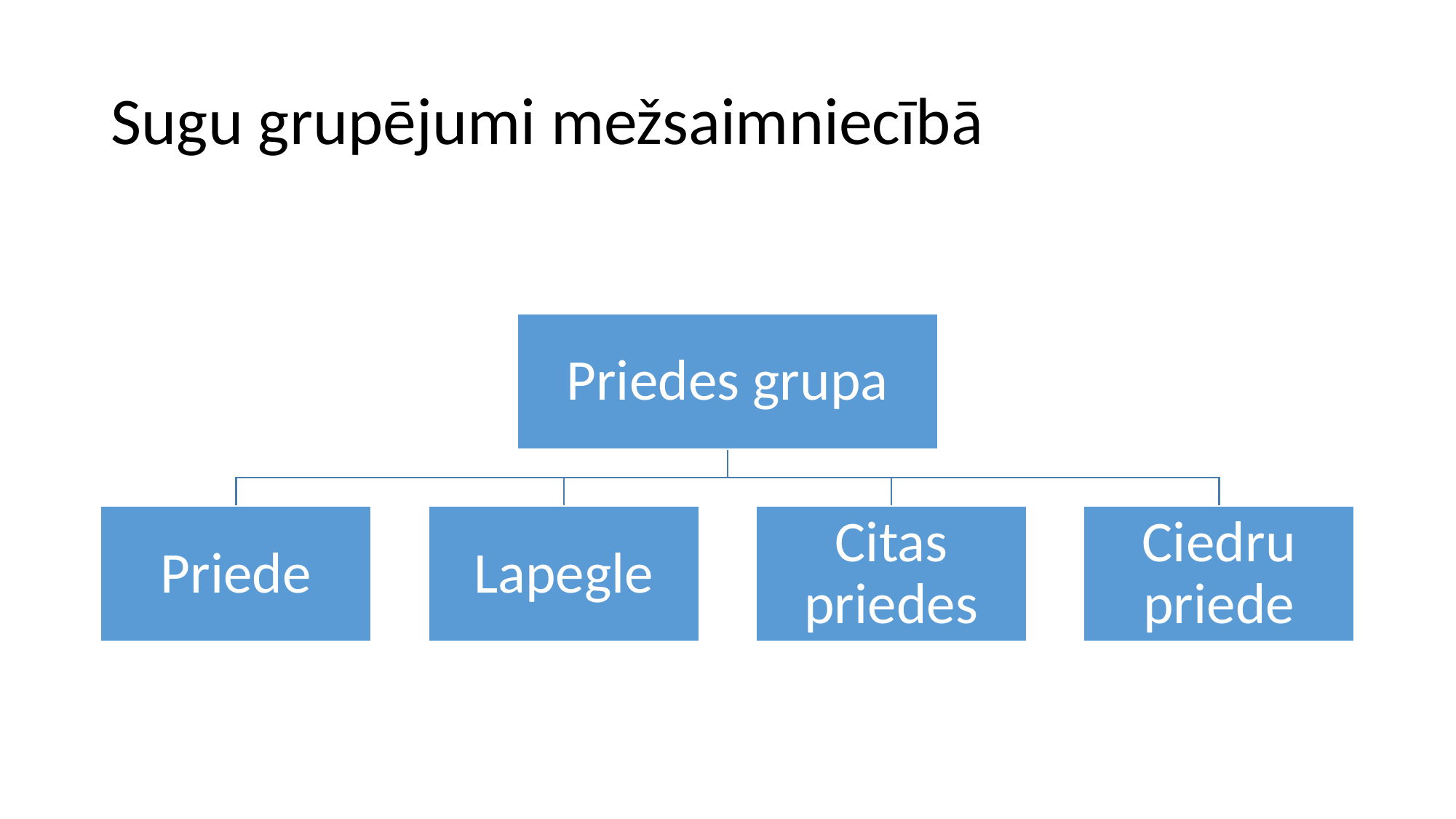

# Sugu grupējumi mežsaimniecībā
Priedes grupa
Priede
Lapegle
Citas priedes
Ciedru priede